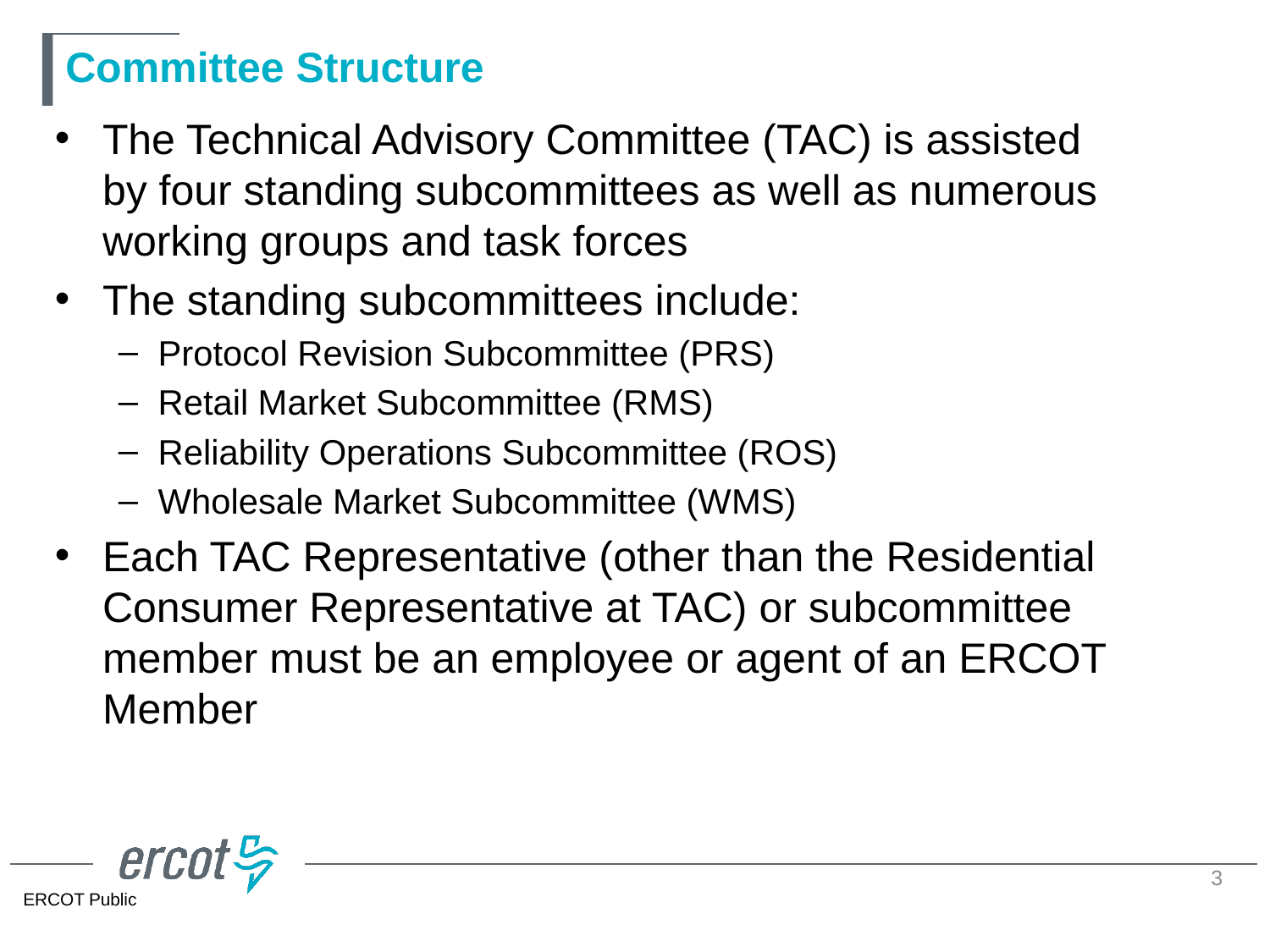

# Committee Structure
The Technical Advisory Committee (TAC) is assisted by four standing subcommittees as well as numerous working groups and task forces
The standing subcommittees include:
Protocol Revision Subcommittee (PRS)
Retail Market Subcommittee (RMS)
Reliability Operations Subcommittee (ROS)
Wholesale Market Subcommittee (WMS)
Each TAC Representative (other than the Residential Consumer Representative at TAC) or subcommittee member must be an employee or agent of an ERCOT Member

3